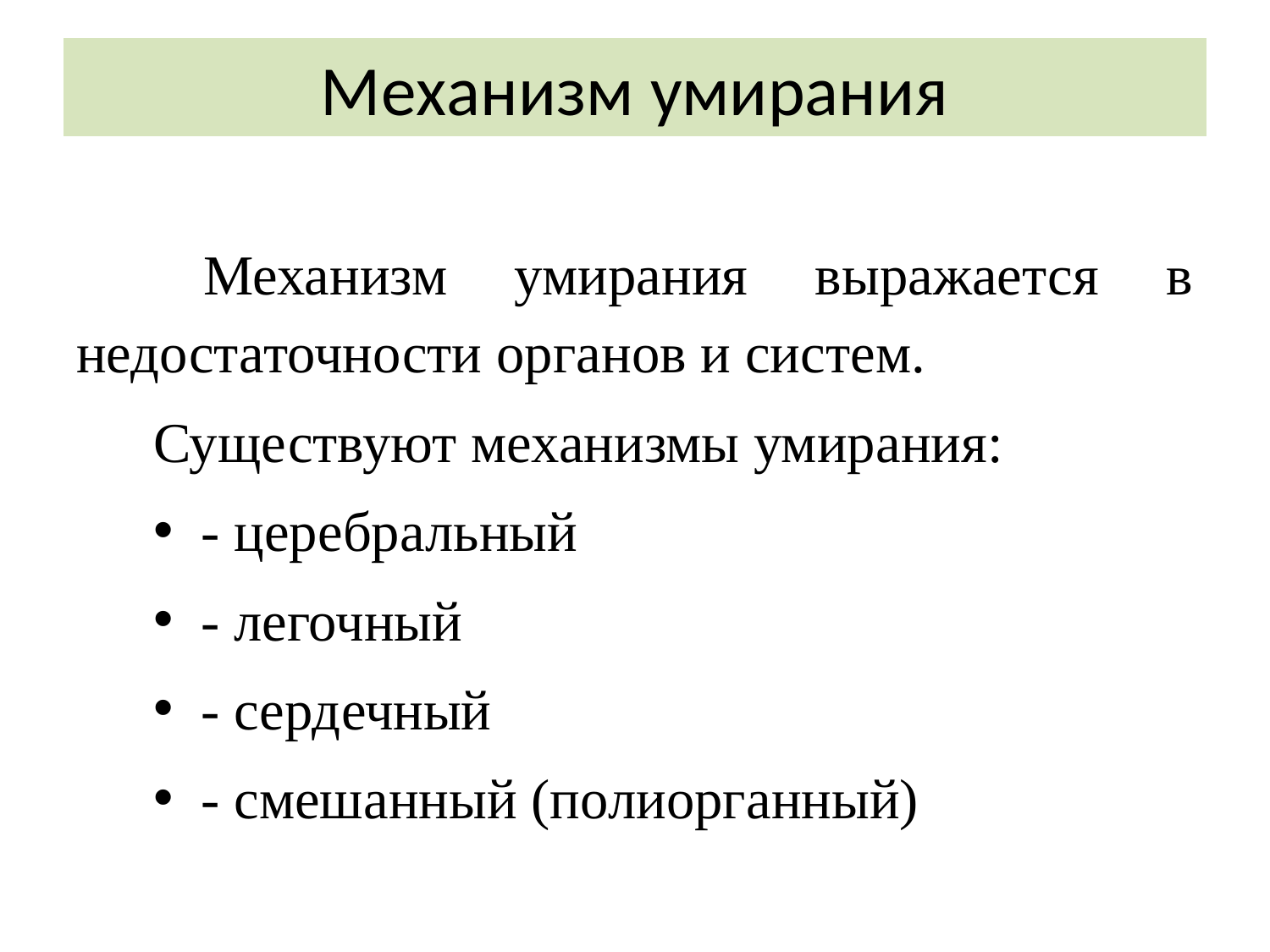

# Механизм умирания
	Механизм умирания выражается в недостаточности органов и систем.
Существуют механизмы умирания:
- церебральный
- легочный
- сердечный
- смешанный (полиорганный)